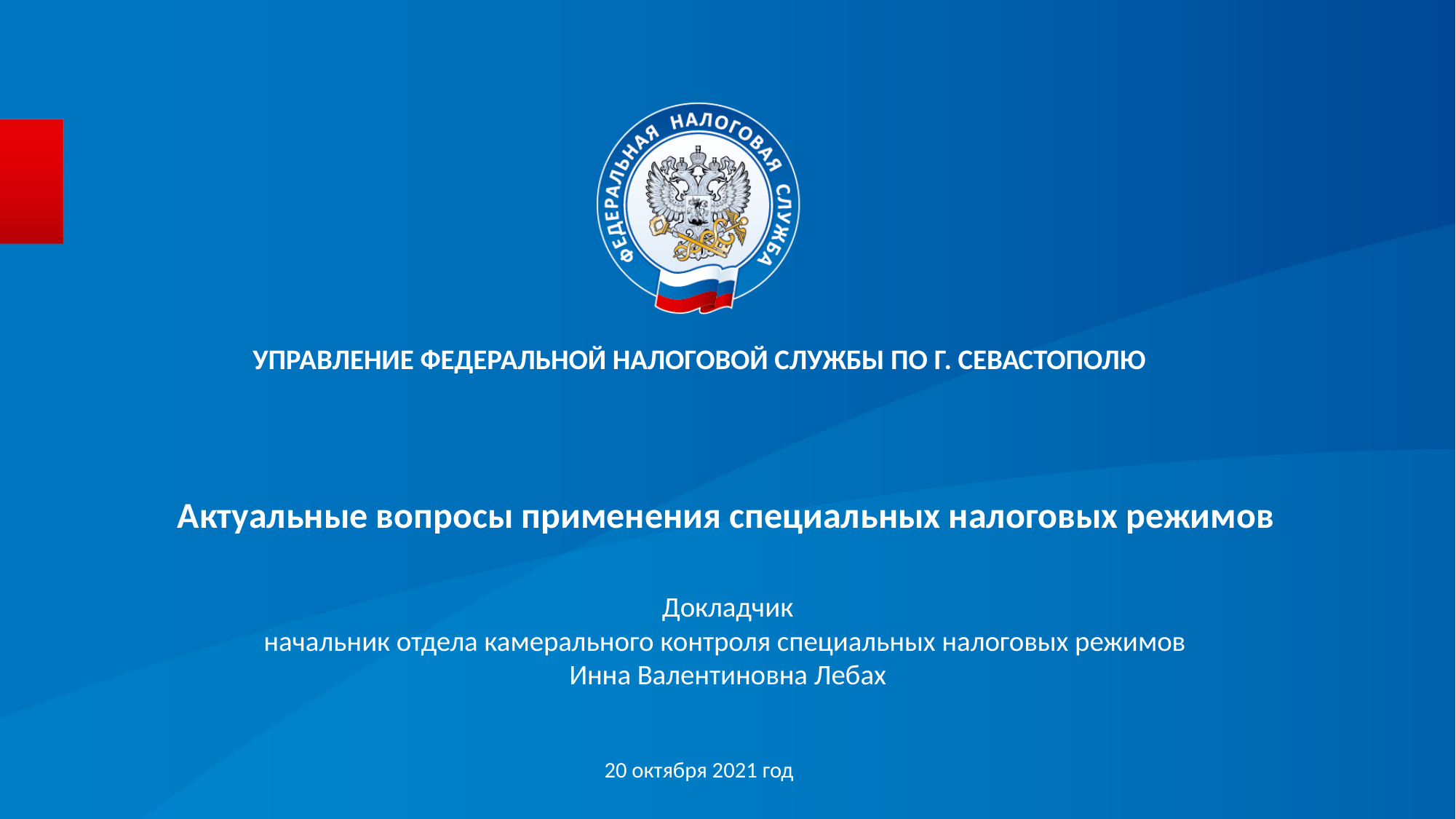

УПРАВЛЕНИЕ ФЕДЕРАЛЬНОЙ НАЛОГОВОЙ СЛУЖБЫ ПО Г. СЕВАСТОПОЛЮ
# Актуальные вопросы применения специальных налоговых режимов
Докладчик
 начальник отдела камерального контроля специальных налоговых режимов
Инна Валентиновна Лебах
20 октября 2021 год